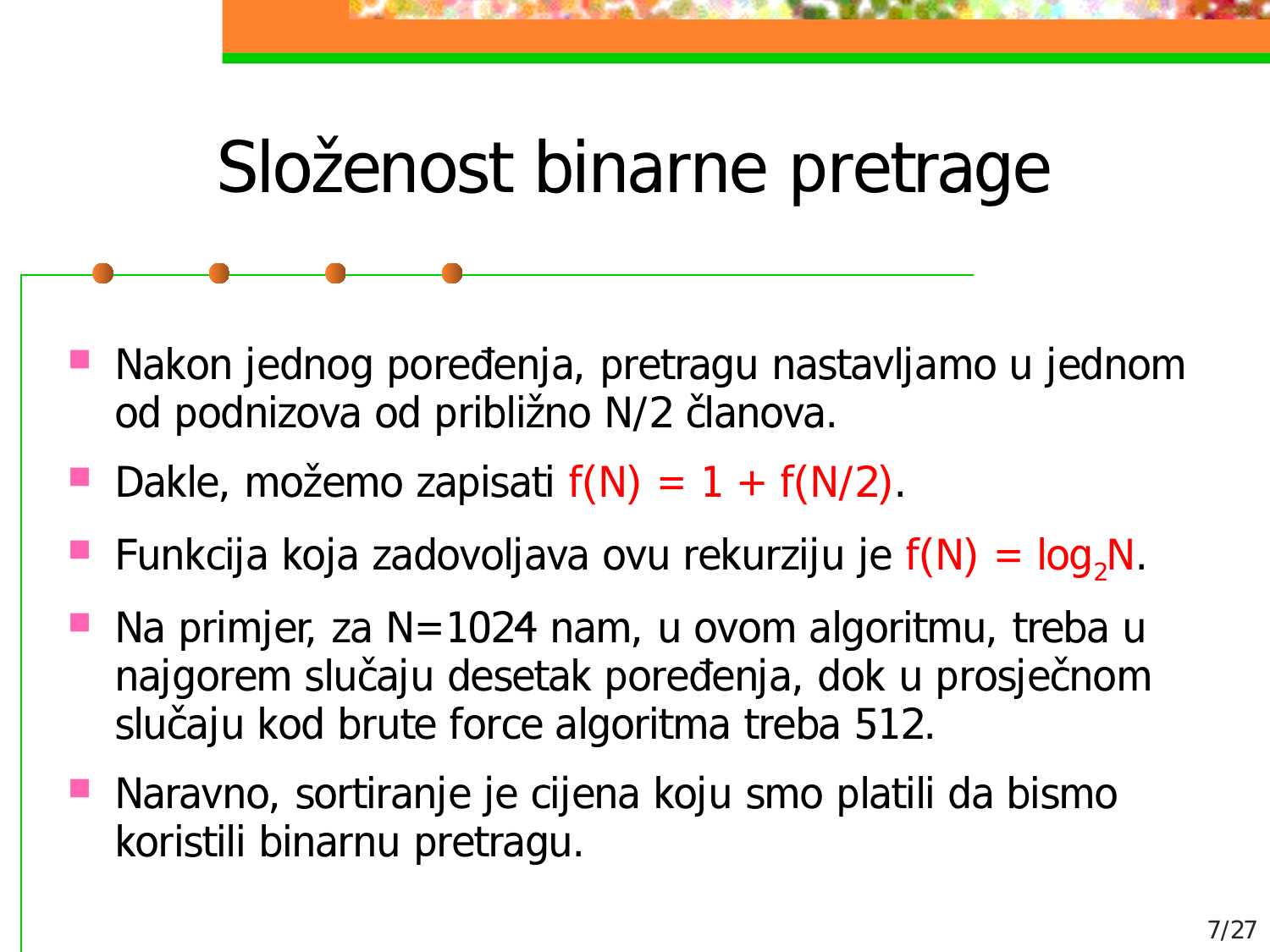

# Složenost binarne pretrage
Nakon jednog poređenja, pretragu nastavljamo u jednom od podnizova od približno N/2 članova.
Dakle, možemo zapisati f(N) = 1 + f(N/2).
Funkcija koja zadovoljava ovu rekurziju je f(N) = log2N.
Na primjer, za N=1024 nam, u ovom algoritmu, treba u najgorem slučaju desetak poređenja, dok u prosječnom slučaju kod brute force algoritma treba 512.
Naravno, sortiranje je cijena koju smo platili da bismo koristili binarnu pretragu.
7/27